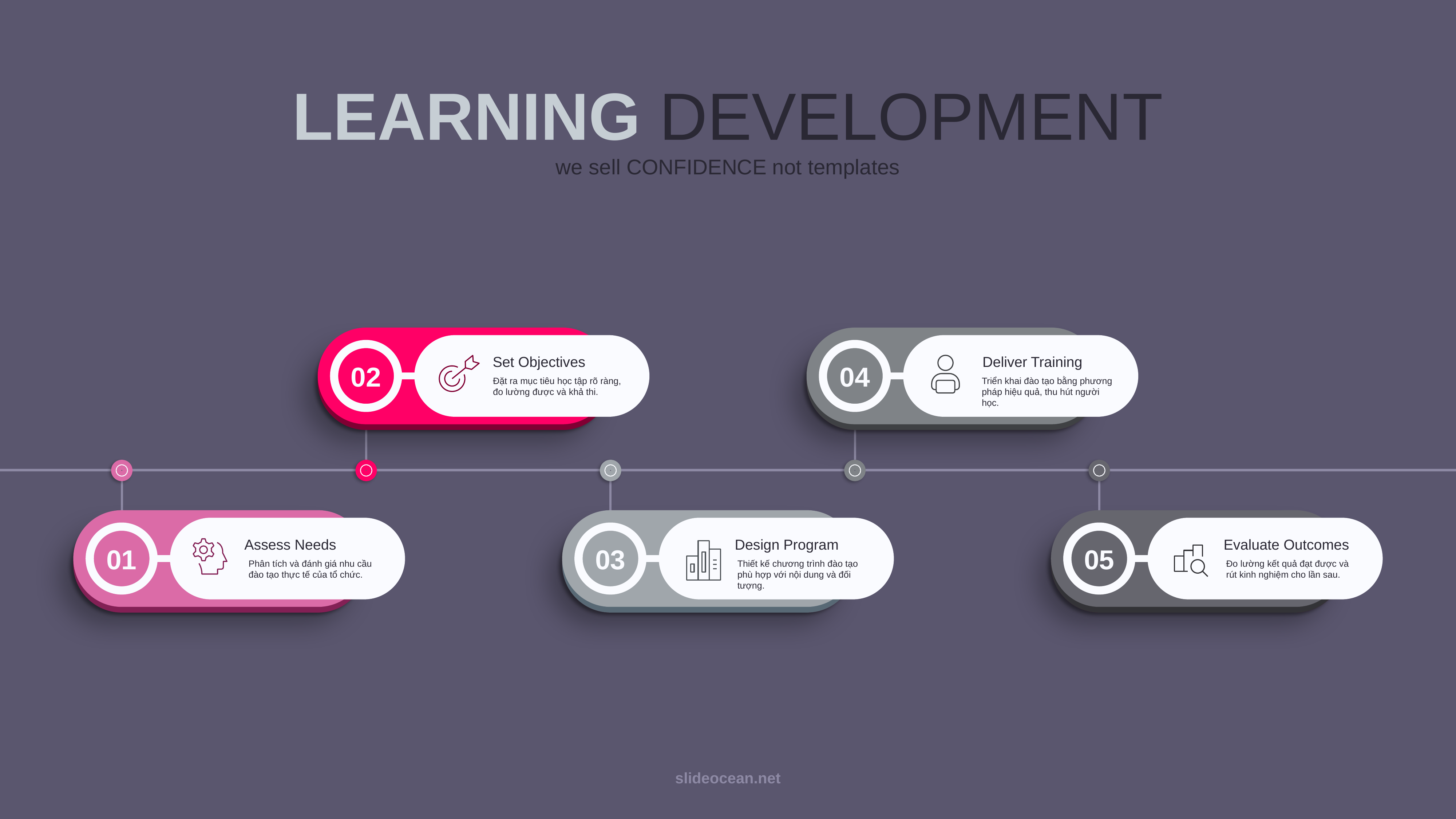

LEARNING DEVELOPMENT
we sell CONFIDENCE not templates

Set Objectives
Đặt ra mục tiêu học tập rõ ràng, đo lường được và khả thi.
Deliver Training
Triển khai đào tạo bằng phương pháp hiệu quả, thu hút người học.

02
04

Assess Needs
Phân tích và đánh giá nhu cầu đào tạo thực tế của tổ chức.
Design Program
Thiết kế chương trình đào tạo phù hợp với nội dung và đối tượng.
Evaluate Outcomes
Đo lường kết quả đạt được và rút kinh nghiệm cho lần sau.

01
03
05

slideocean.net